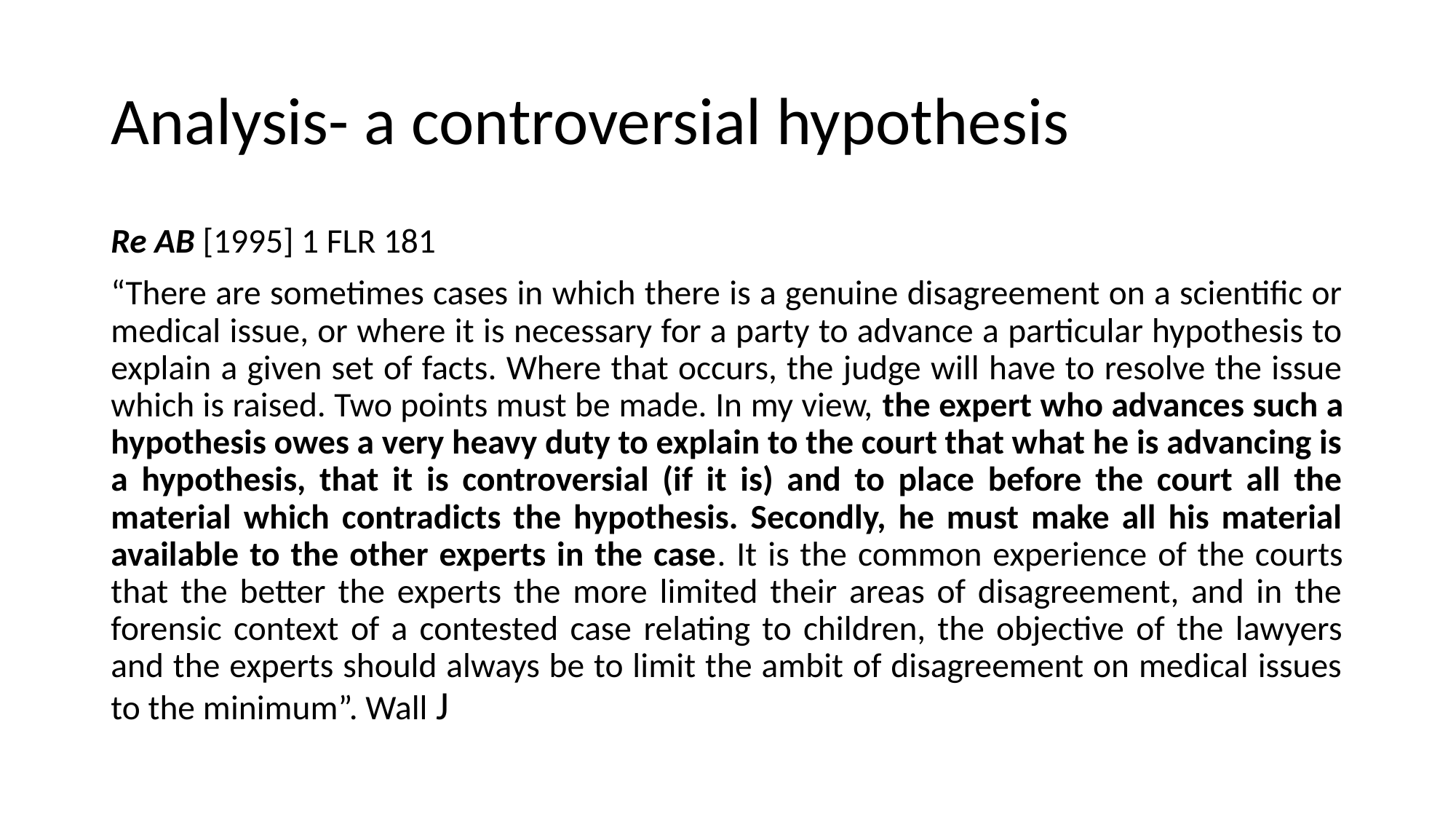

# Analysis- a controversial hypothesis
Re AB [1995] 1 FLR 181
“There are sometimes cases in which there is a genuine disagreement on a scientific or medical issue, or where it is necessary for a party to advance a particular hypothesis to explain a given set of facts. Where that occurs, the judge will have to resolve the issue which is raised. Two points must be made. In my view, the expert who advances such a hypothesis owes a very heavy duty to explain to the court that what he is advancing is a hypothesis, that it is controversial (if it is) and to place before the court all the material which contradicts the hypothesis. Secondly, he must make all his material available to the other experts in the case. It is the common experience of the courts that the better the experts the more limited their areas of disagreement, and in the forensic context of a contested case relating to children, the objective of the lawyers and the experts should always be to limit the ambit of disagreement on medical issues to the minimum”. Wall J